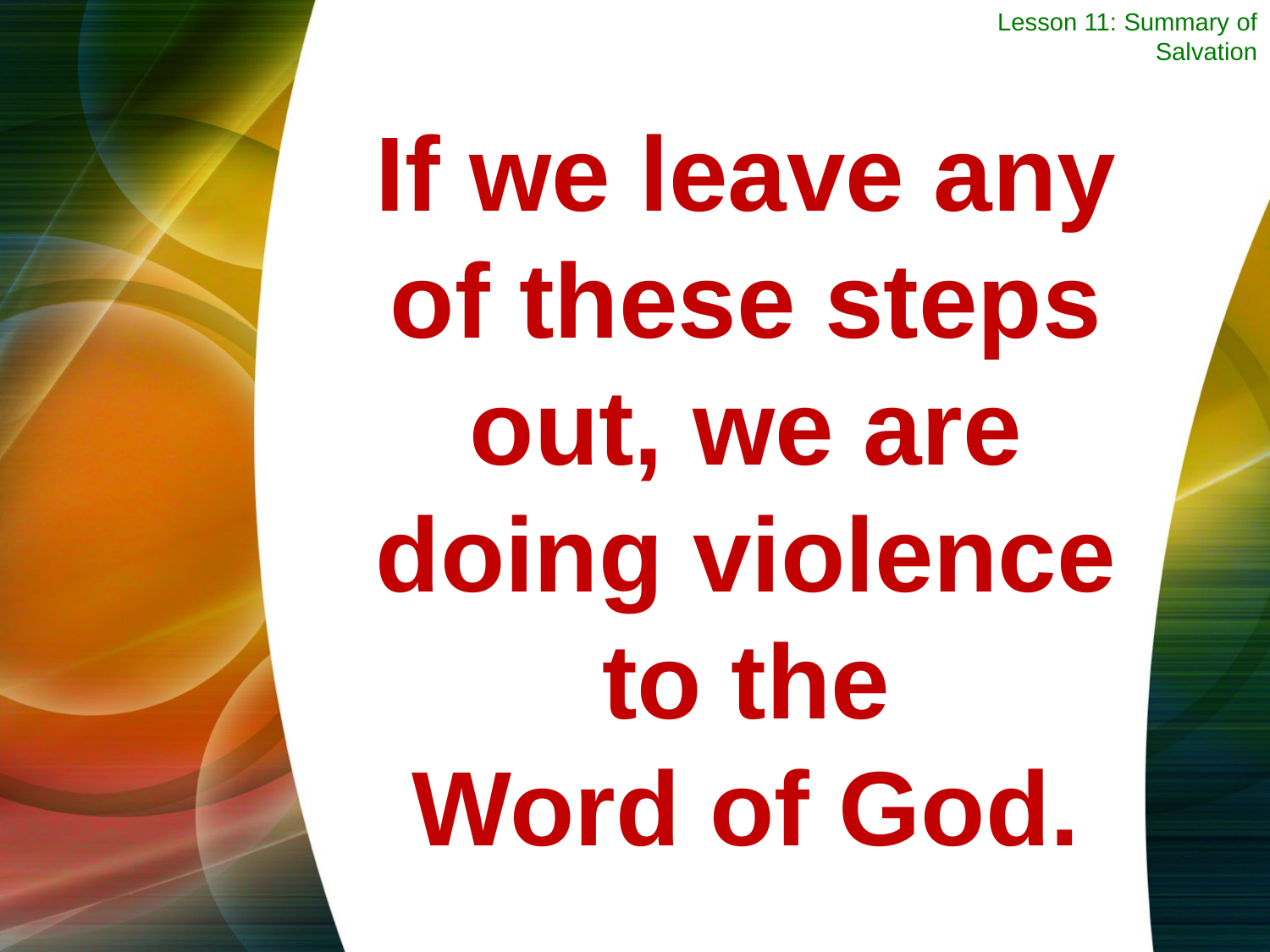

Lesson 11: Summary of Salvation
If we leave any of these steps out, we are doing violence to the
Word of God.